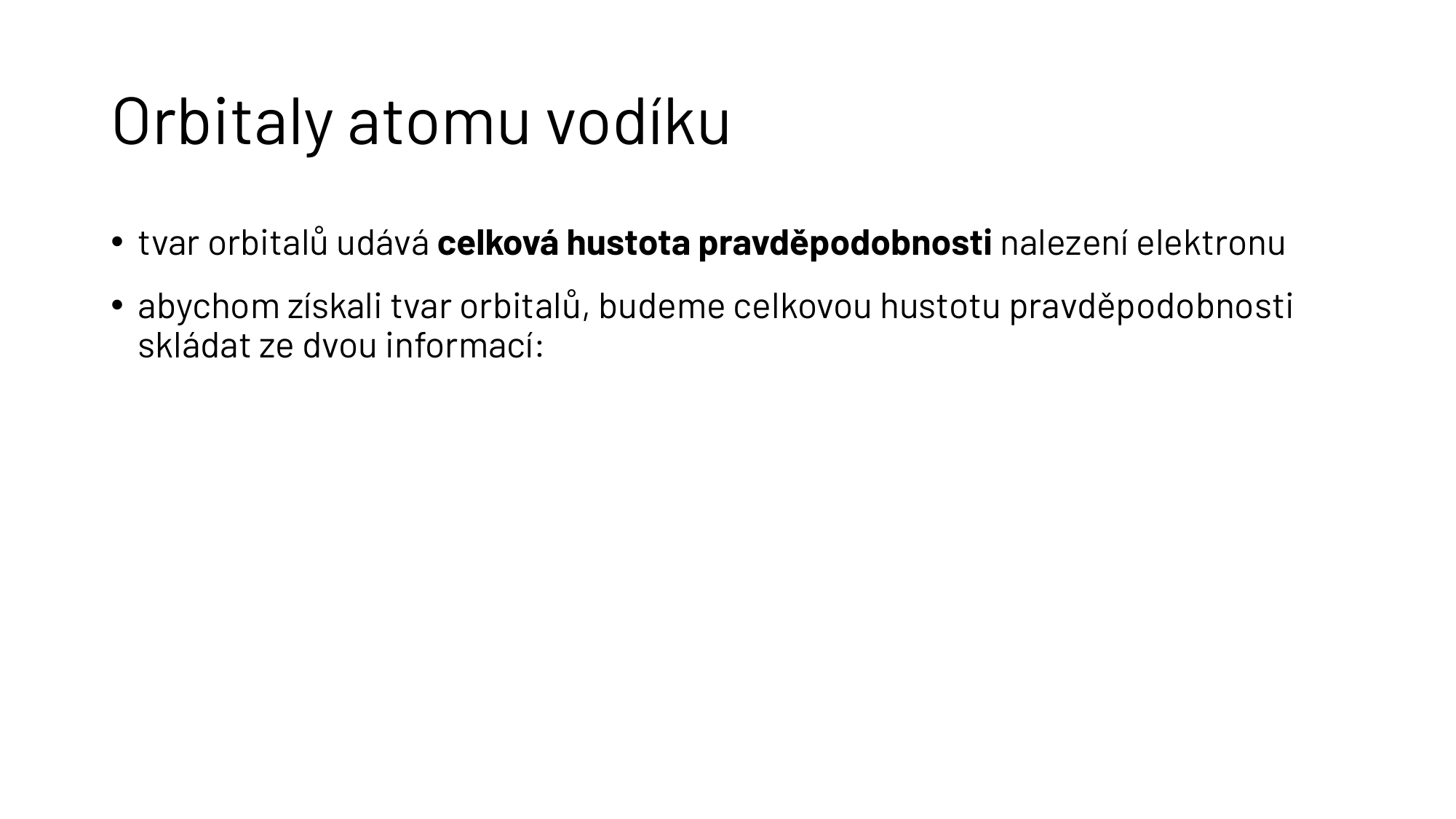

# Orbitaly atomu vodíku
tvar orbitalů udává celková hustota pravděpodobnosti nalezení elektronu
abychom získali tvar orbitalů, budeme celkovou hustotu pravděpodobnosti skládat ze dvou informací: